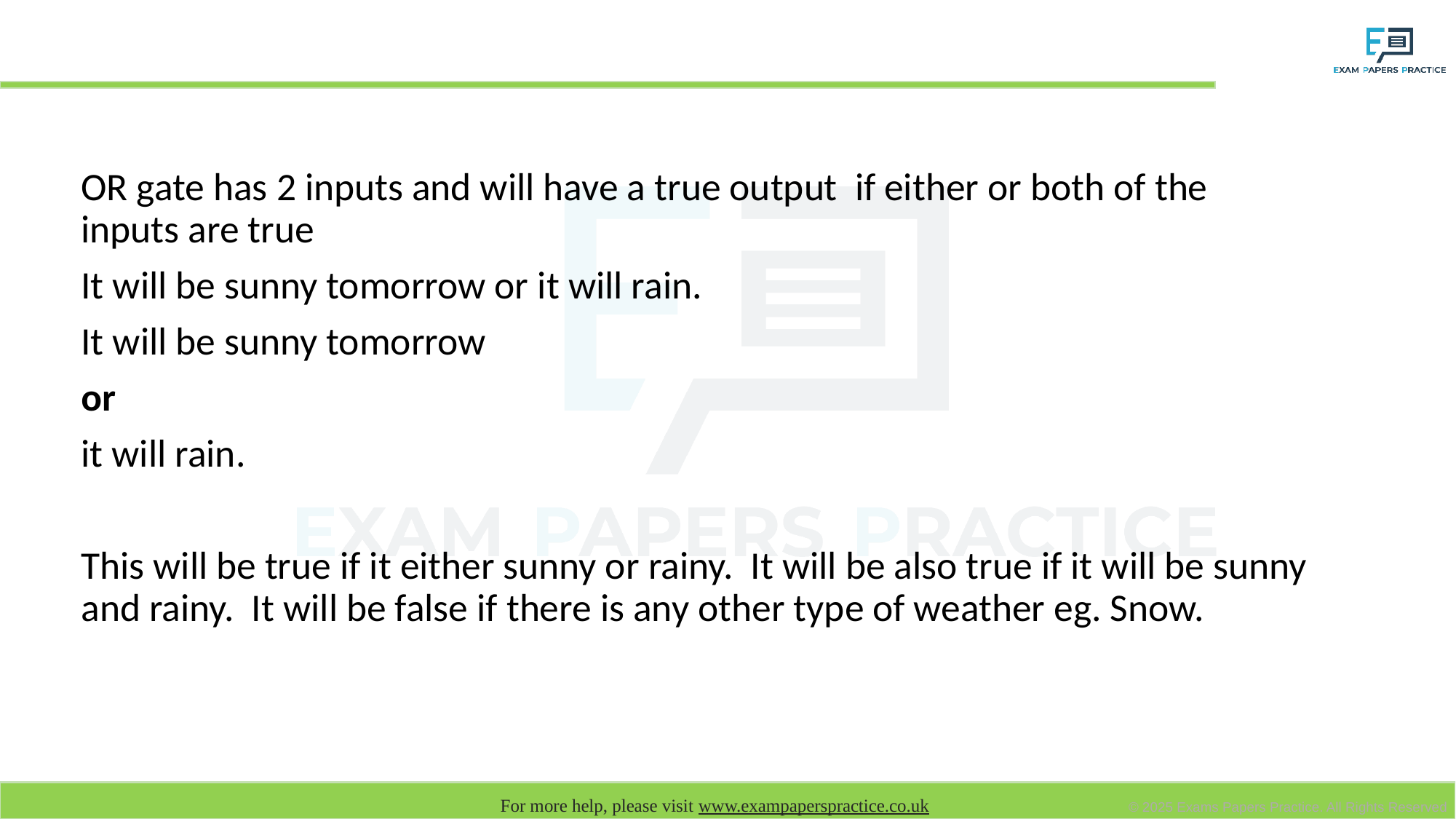

# OR Gate
OR gate has 2 inputs and will have a true output  if either or both of the inputs are true
It will be sunny tomorrow or it will rain.
It will be sunny tomorrow
or
it will rain.

This will be true if it either sunny or rainy.  It will be also true if it will be sunny and rainy.  It will be false if there is any other type of weather eg. Snow.